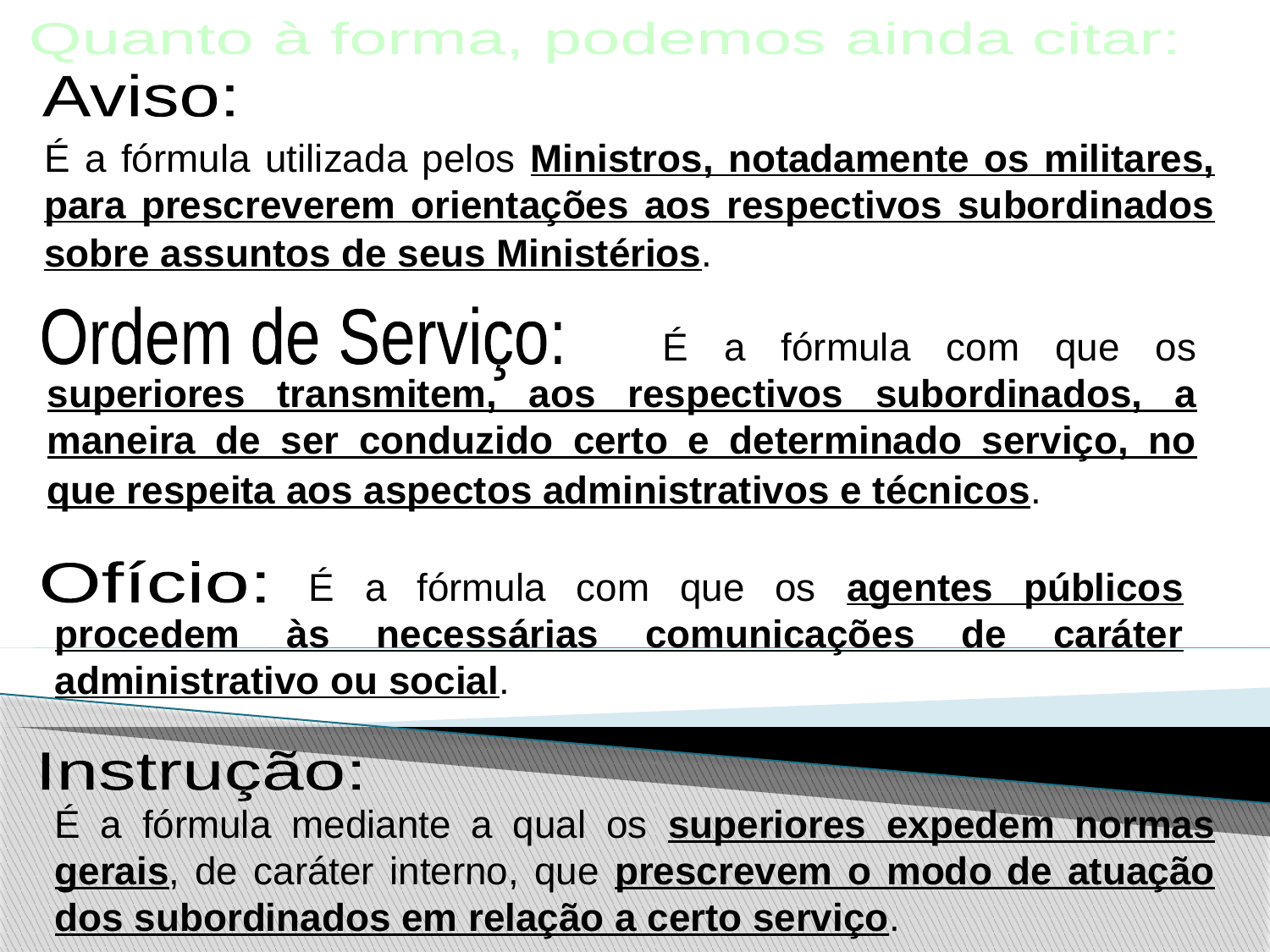

Quanto à forma, podemos ainda citar:
Aviso:
É a fórmula utilizada pelos Ministros, notadamente os militares, para prescreverem orientações aos respectivos subordinados sobre assuntos de seus Ministérios.
Ordem de Serviço:
				   É a fórmula com que os superiores transmitem, aos respectivos subordinados, a maneira de ser conduzido certo e determinado serviço, no que respeita aos aspectos administrativos e técnicos.
		É a fórmula com que os agentes públicos procedem às necessárias comunicações de caráter administrativo ou social.
Ofício:
Instrução:
É a fórmula mediante a qual os superiores expedem normas gerais, de caráter interno, que prescrevem o modo de atuação dos subordinados em relação a certo serviço.